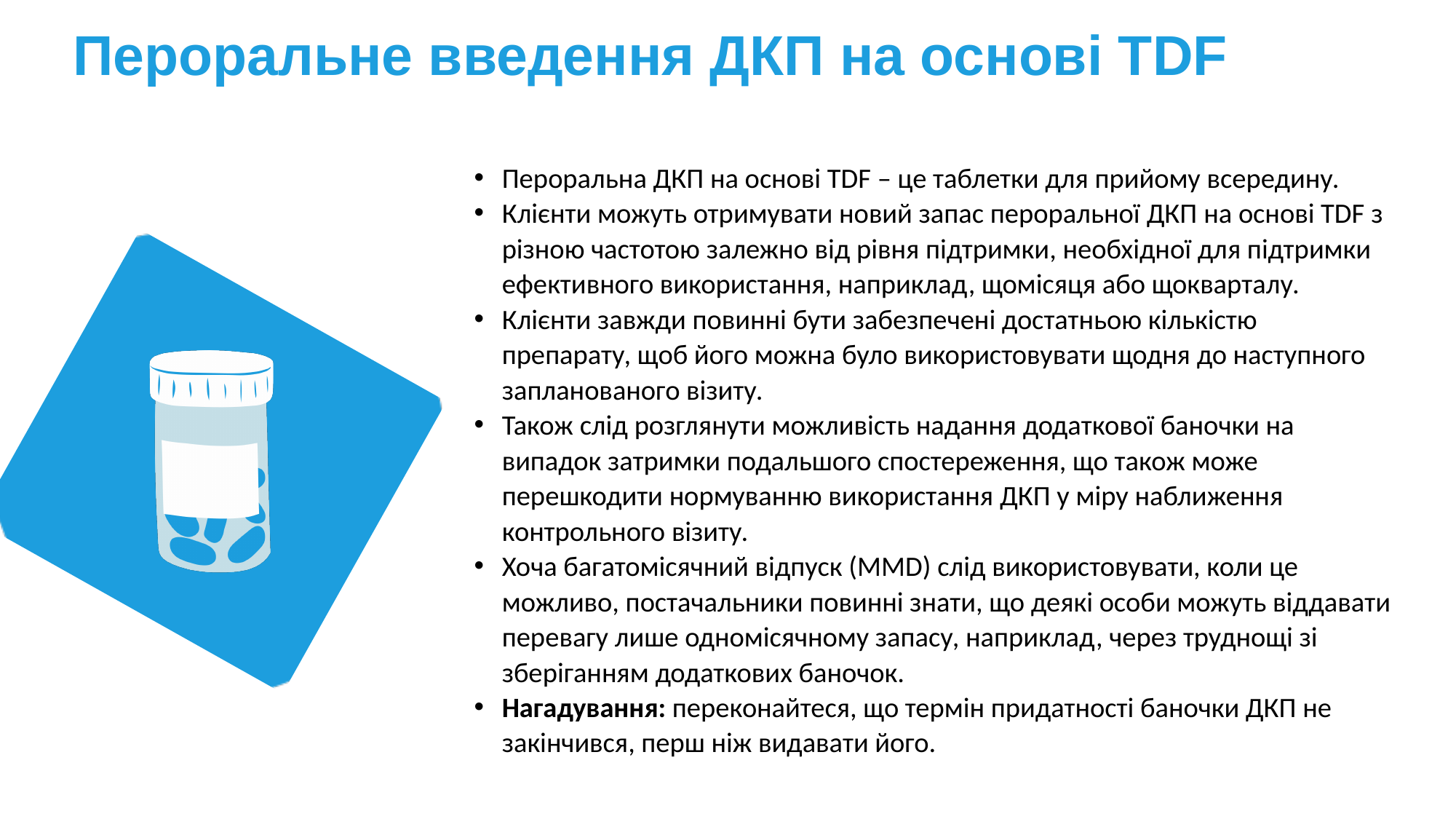

Пероральне введення ДКП на основі TDF
Пероральна ДКП на основі TDF – це таблетки для прийому всередину.
Клієнти можуть отримувати новий запас пероральної ДКП на основі TDF з різною частотою залежно від рівня підтримки, необхідної для підтримки ефективного використання, наприклад, щомісяця або щокварталу.
Клієнти завжди повинні бути забезпечені достатньою кількістю препарату, щоб його можна було використовувати щодня до наступного запланованого візиту.
Також слід розглянути можливість надання додаткової баночки на випадок затримки подальшого спостереження, що також може перешкодити нормуванню використання ДКП у міру наближення контрольного візиту.
Хоча багатомісячний відпуск (MMD) слід використовувати, коли це можливо, постачальники повинні знати, що деякі особи можуть віддавати перевагу лише одномісячному запасу, наприклад, через труднощі зі зберіганням додаткових баночок.
Нагадування: переконайтеся, що термін придатності баночки ДКП не закінчився, перш ніж видавати його.